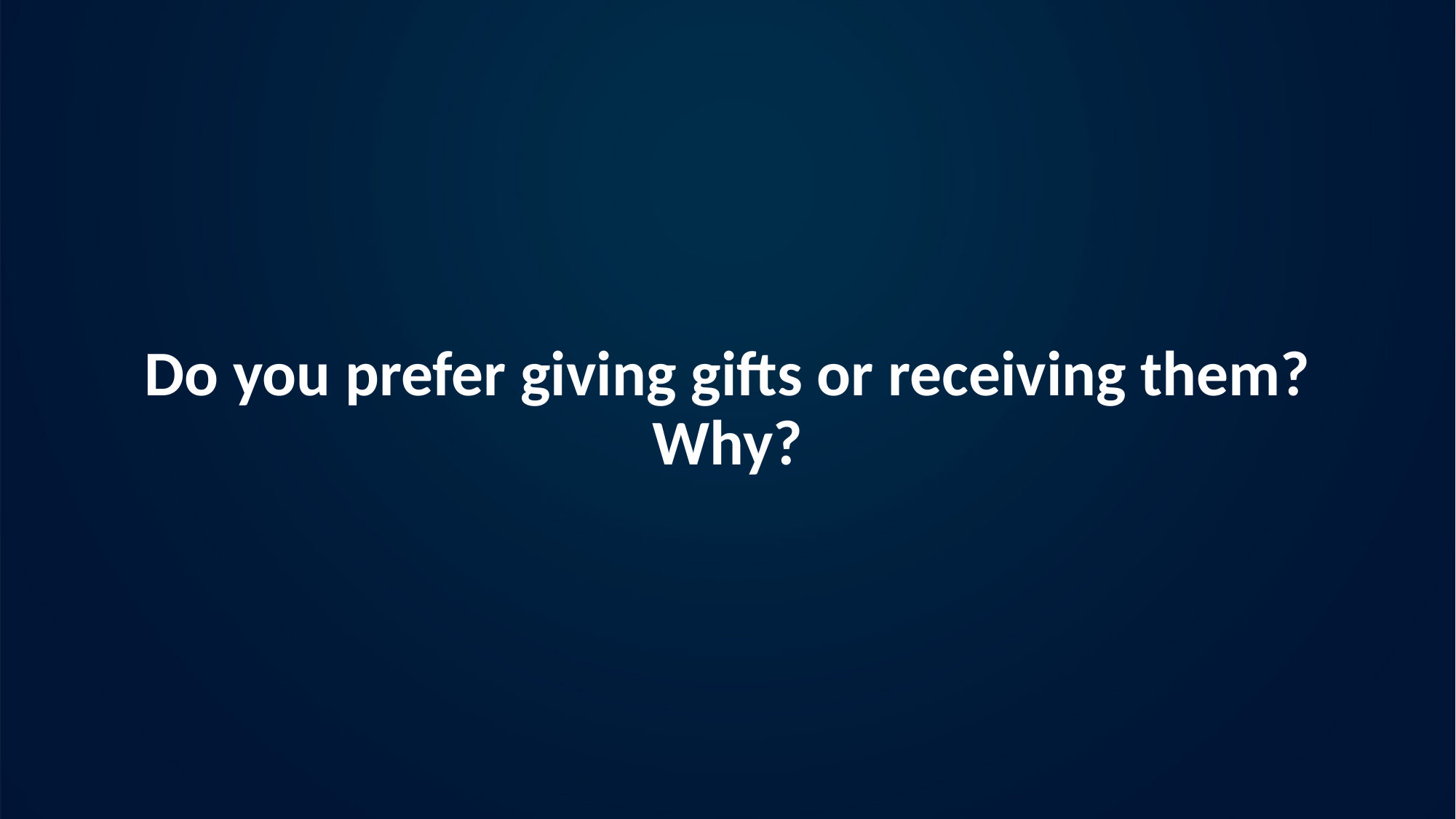

# Do you prefer giving gifts or receiving them? Why?